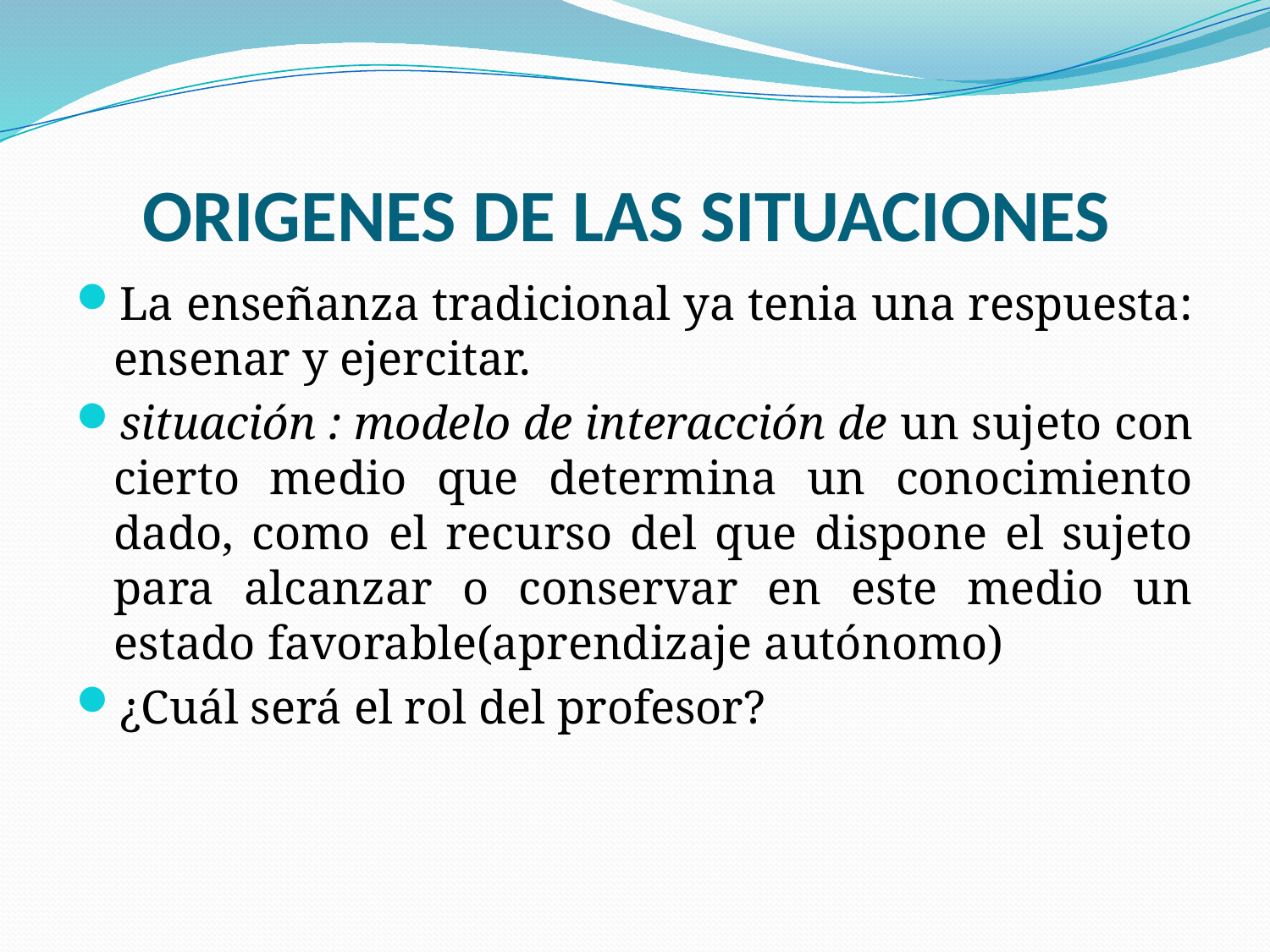

# ORIGENES DE LAS SITUACIONES
La enseñanza tradicional ya tenia una respuesta: ensenar y ejercitar.
situación : modelo de interacción de un sujeto con cierto medio que determina un conocimiento dado, como el recurso del que dispone el sujeto para alcanzar o conservar en este medio un estado favorable(aprendizaje autónomo)
¿Cuál será el rol del profesor?